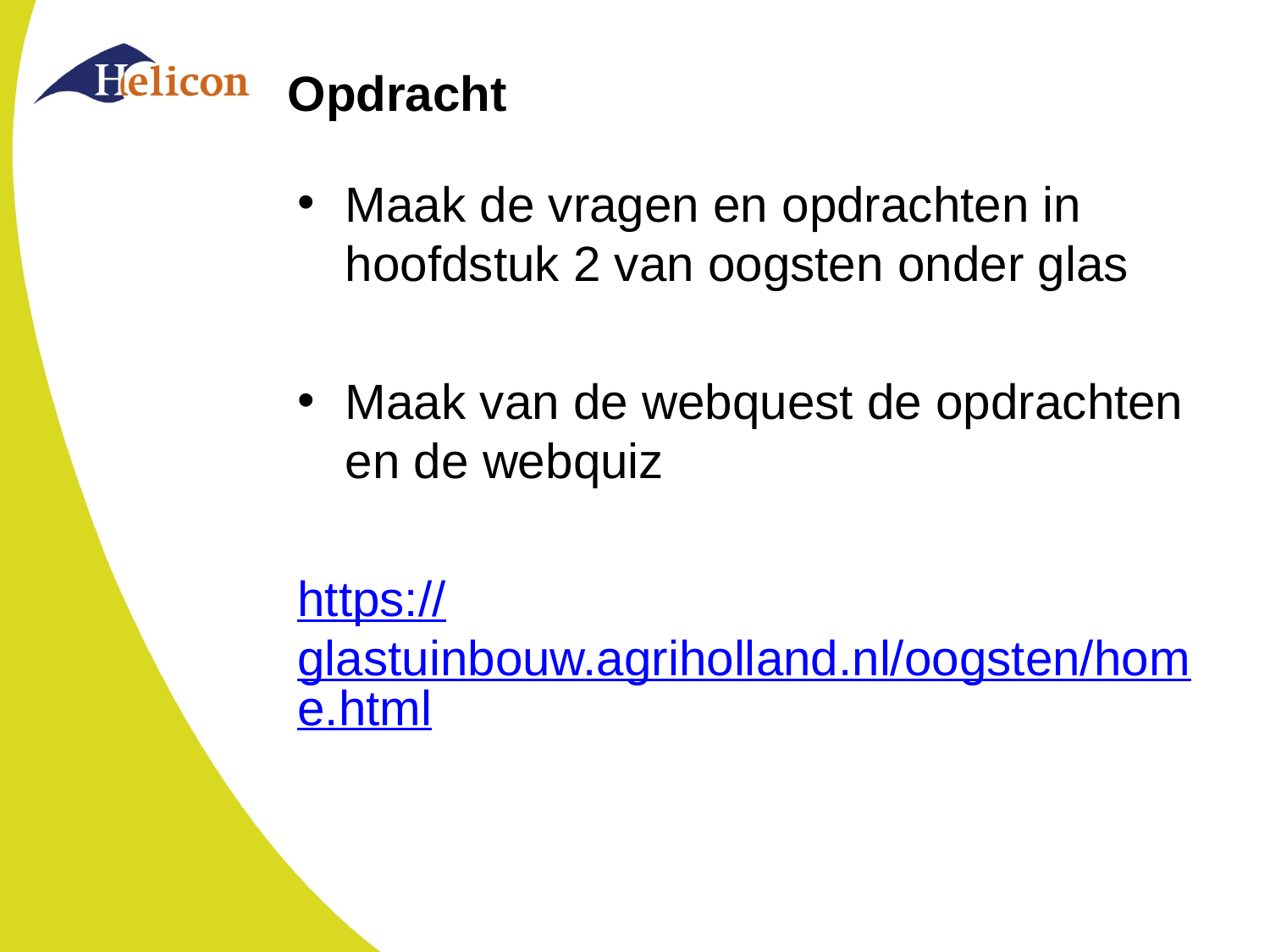

# Opdracht
Maak de vragen en opdrachten in hoofdstuk 2 van oogsten onder glas

Maak van de webquest de opdrachten en de webquiz

https://glastuinbouw.agriholland.nl/oogsten/home.html